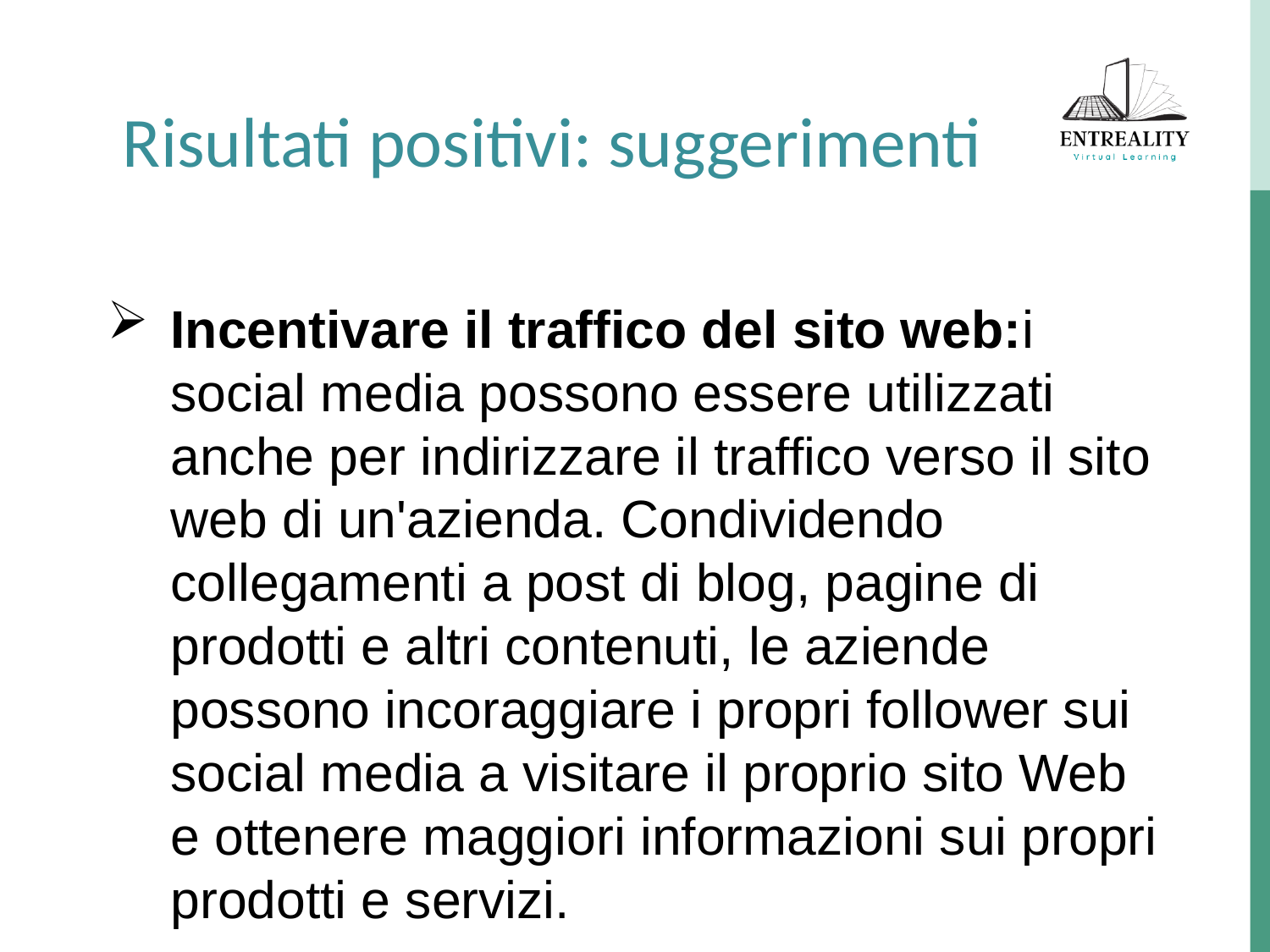

Risultati positivi: suggerimenti
Incentivare il traffico del sito web:i social media possono essere utilizzati anche per indirizzare il traffico verso il sito web di un'azienda. Condividendo collegamenti a post di blog, pagine di prodotti e altri contenuti, le aziende possono incoraggiare i propri follower sui social media a visitare il proprio sito Web e ottenere maggiori informazioni sui propri prodotti e servizi.